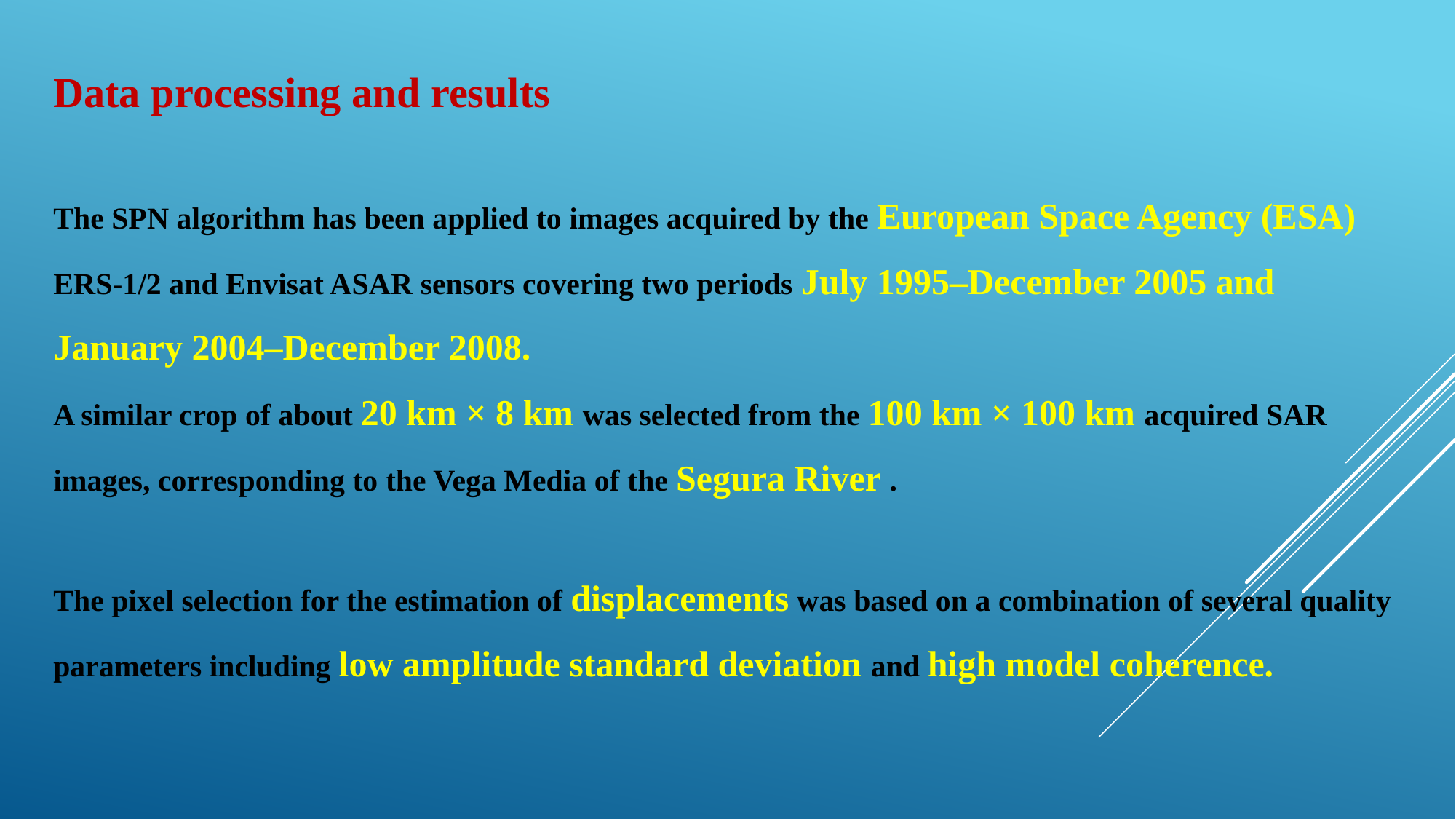

Data processing and results

The SPN algorithm has been applied to images acquired by the European Space Agency (ESA) ERS-1/2 and Envisat ASAR sensors covering two periods July 1995–December 2005 and January 2004–December 2008.
A similar crop of about 20 km × 8 km was selected from the 100 km × 100 km acquired SAR images, corresponding to the Vega Media of the Segura River .

The pixel selection for the estimation of displacements was based on a combination of several quality parameters including low amplitude standard deviation and high model coherence.